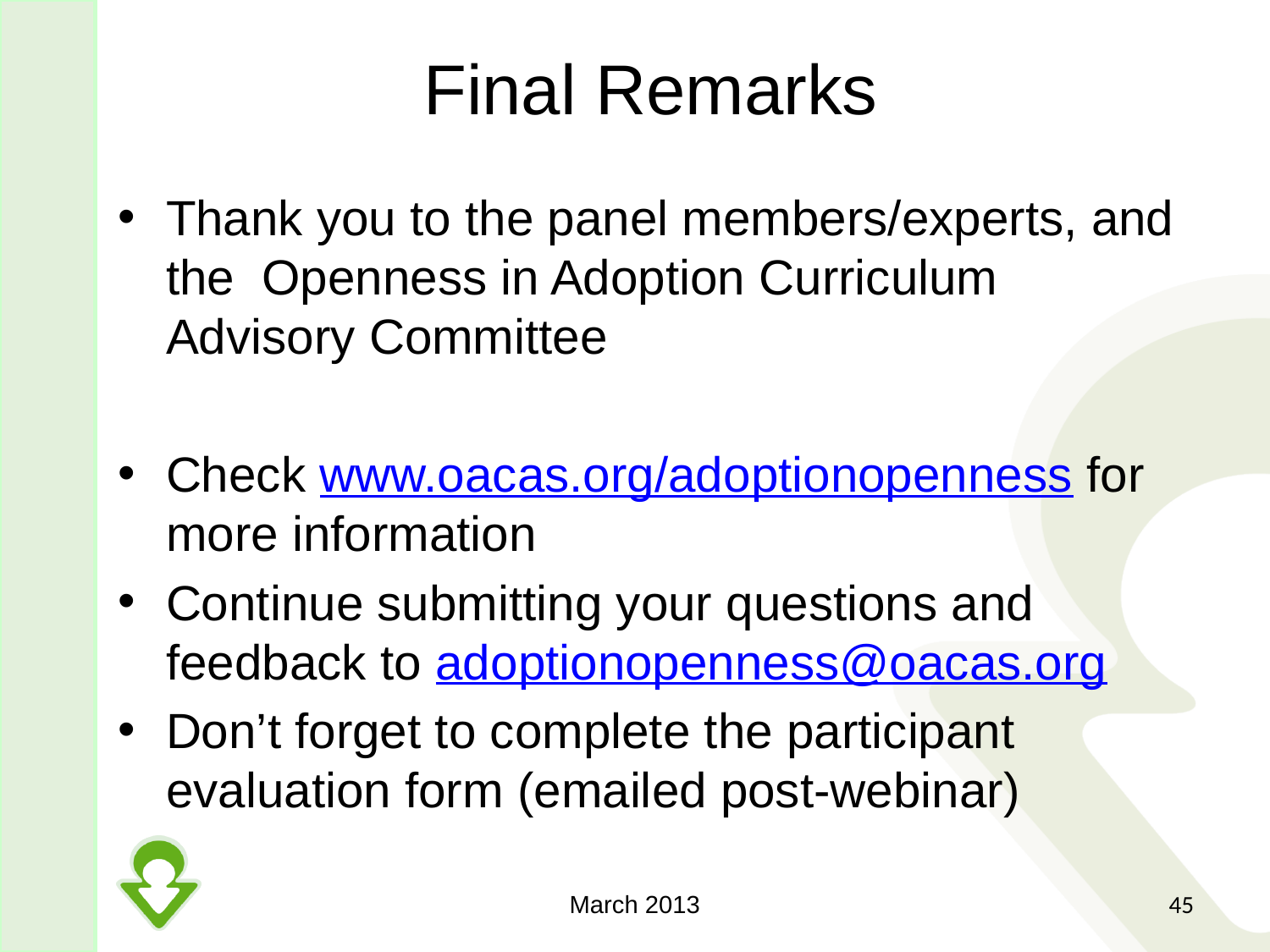

# Final Remarks
Thank you to the panel members/experts, and the  Openness in Adoption Curriculum Advisory Committee

Check www.oacas.org/adoptionopenness for more information
Continue submitting your questions and feedback to adoptionopenness@oacas.org
Don’t forget to complete the participant evaluation form (emailed post-webinar)
March 2013
45